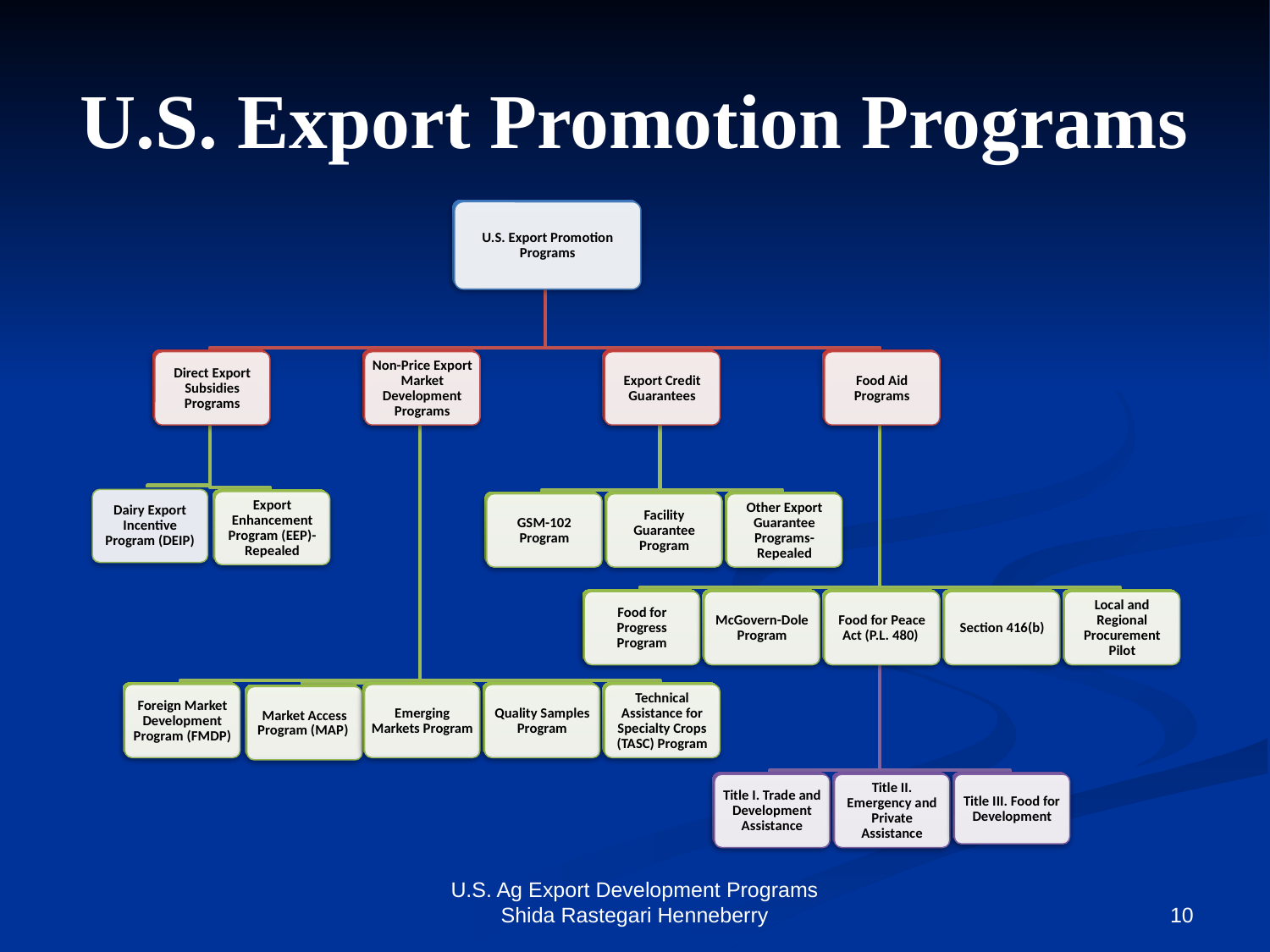

# U.S. Export Promotion Programs

U.S. Export Promotion Programs

Direct Export Subsidies Programs

Non-Price Export Market Development Programs

Export Credit Guarantees

Food Aid Programs

Dairy Export Incentive Program (DEIP)

Export Enhancement Program (EEP)- Repealed

GSM-102 Program

Facility Guarantee Program

Other Export Guarantee Programs- Repealed

Food for Progress Program

McGovern-Dole Program

Food for Peace Act (P.L. 480)

Section 416(b)

Local and Regional Procurement Pilot

Foreign Market Development Program (FMDP)

Emerging Markets Program

Quality Samples Program

Technical Assistance for Specialty Crops (TASC) Program

Market Access Program (MAP)

Title I. Trade and Development Assistance

Title II. Emergency and Private Assistance

Title III. Food for Development
U.S. Ag Export Development Programs Shida Rastegari Henneberry
10